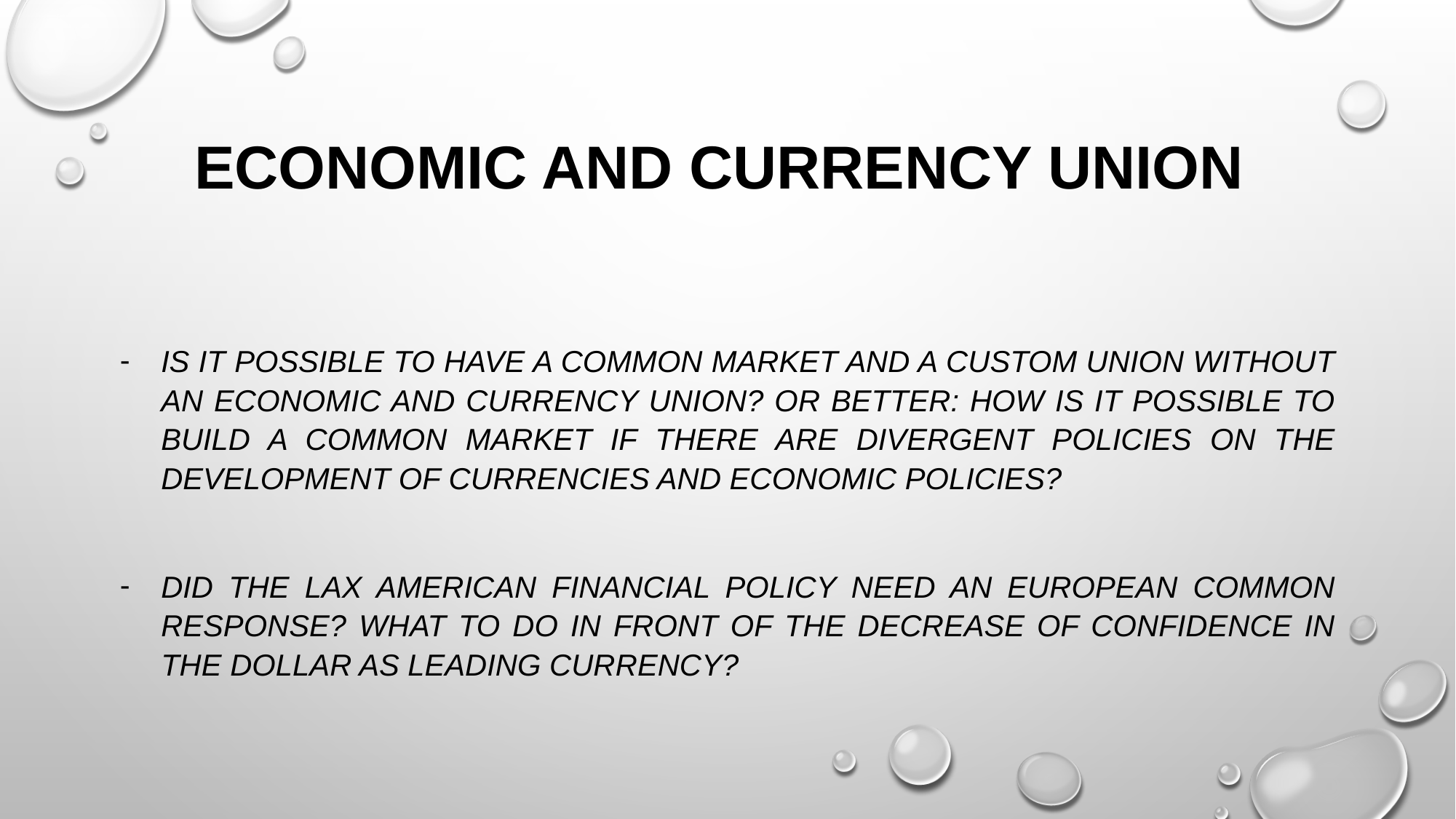

# ECONOMIC AND CURRENCY UNION

IS IT POSSIBLE TO HAVE A COMMON MARKET AND A CUSTOM UNION WITHOUT AN ECONOMIC AND CURRENCY UNION? OR BETTER: HOW IS IT POSSIBLE TO BUILD A COMMON MARKET IF THERE ARE DIVERGENT POLICIES ON THE DEVELOPMENT OF CURRENCIES AND ECONOMIC POLICIES?

DID THE LAX AMERICAN FINANCIAL POLICY NEED AN EUROPEAN COMMON RESPONSE? WHAT TO DO IN FRONT OF THE DECREASE OF CONFIDENCE IN THE DOLLAR AS LEADING CURRENCY?